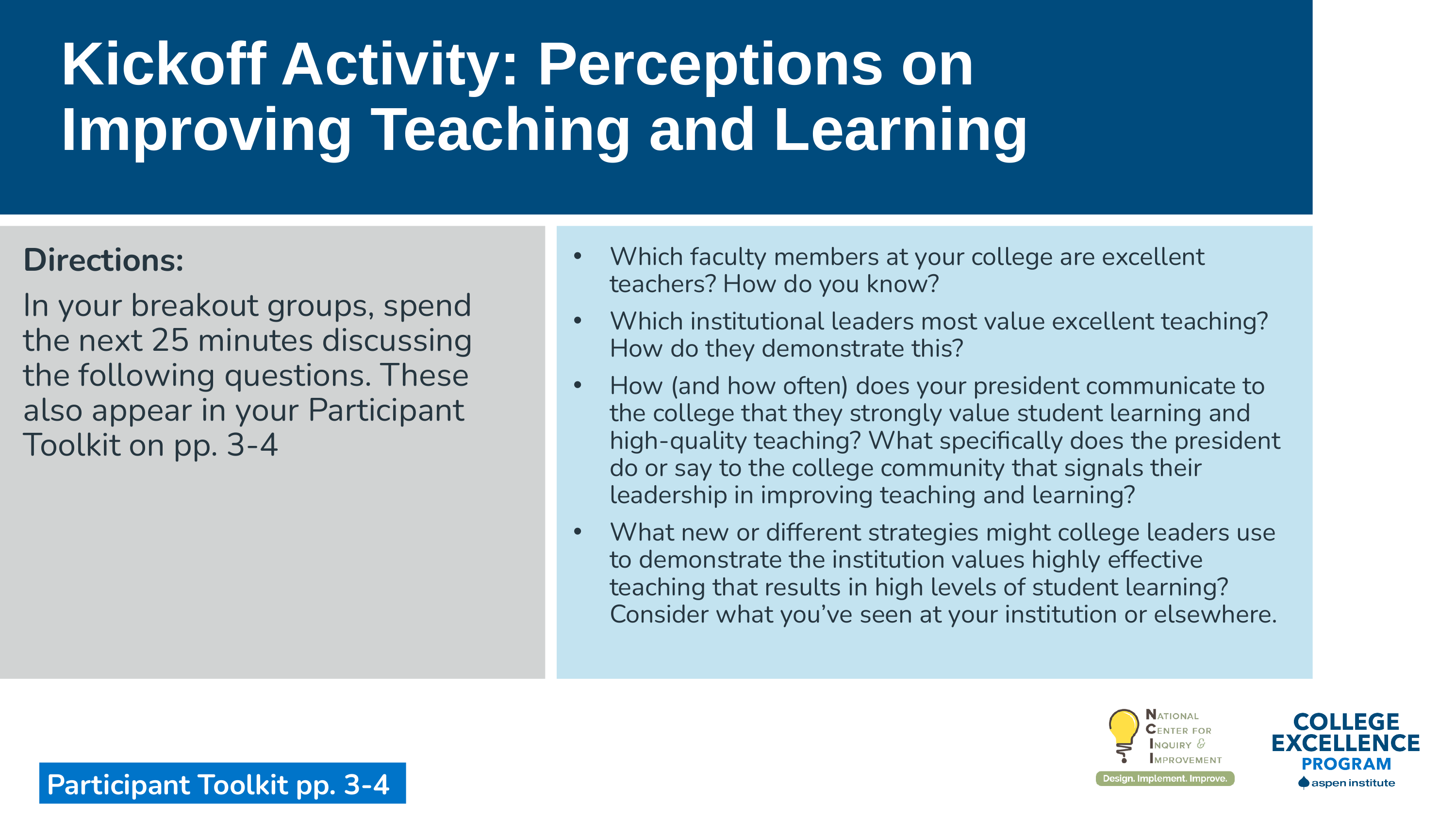

Kickoff Activity: Perceptions on Improving Teaching and Learning
Directions:
In your breakout groups, spend the next 25 minutes discussing the following questions. These also appear in your Participant Toolkit on pp. 3-4
Which faculty members at your college are excellent teachers? How do you know?
Which institutional leaders most value excellent teaching? How do they demonstrate this?
How (and how often) does your president communicate to the college that they strongly value student learning and high-quality teaching? What specifically does the president do or say to the college community that signals their leadership in improving teaching and learning?
What new or different strategies might college leaders use to demonstrate the institution values highly effective teaching that results in high levels of student learning? Consider what you’ve seen at your institution or elsewhere.
Participant Toolkit pp. 3-4